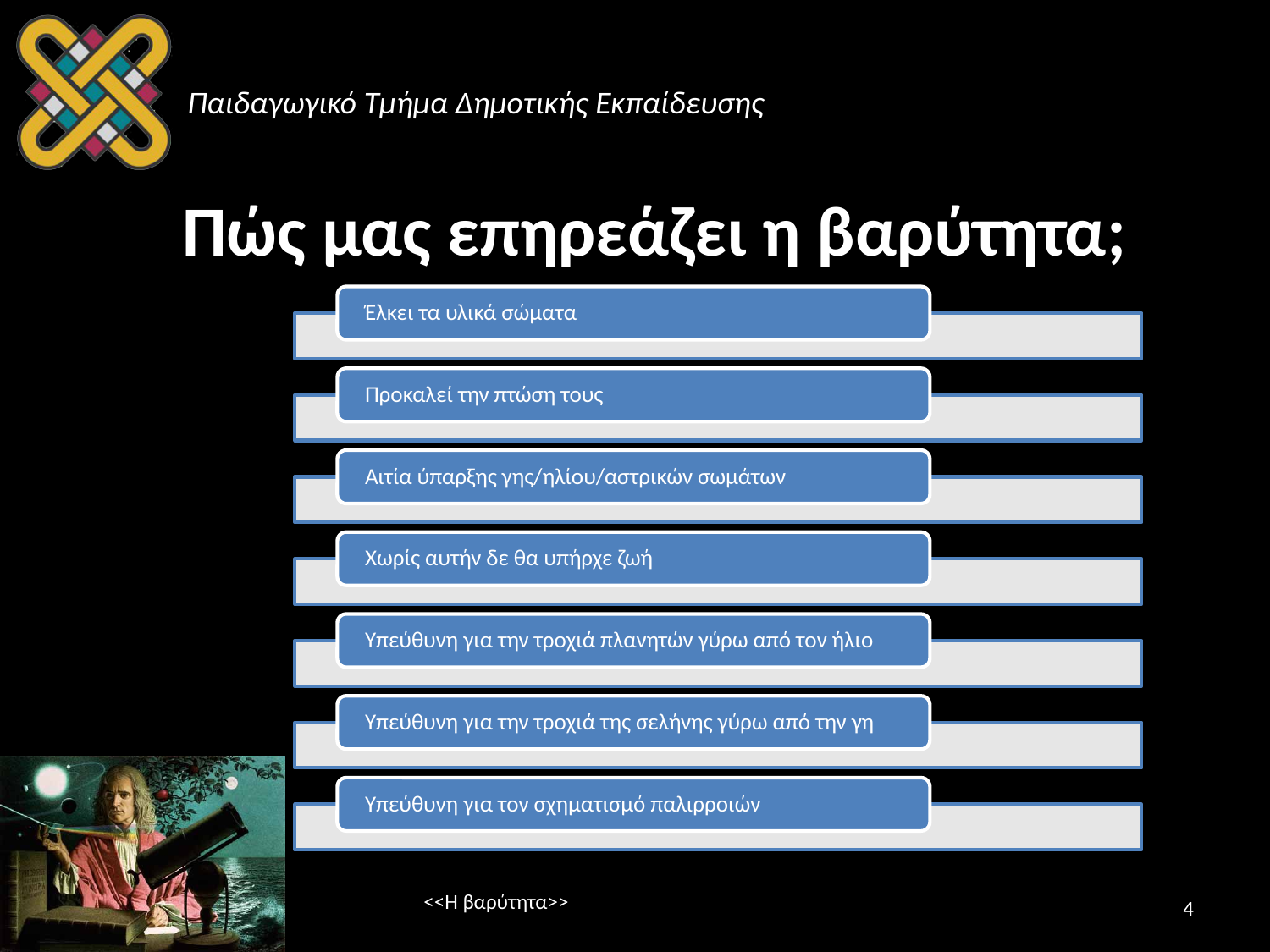

# Πώς μας επηρεάζει η βαρύτητα;
Έλκει τα υλικά σώματα
Προκαλεί την πτώση τους
Αιτία ύπαρξης γης/ηλίου/αστρικών σωμάτων
Χωρίς αυτήν δε θα υπήρχε ζωή
Υπεύθυνη για την τροχιά πλανητών γύρω από τον ήλιο
Υπεύθυνη για την τροχιά της σελήνης γύρω από την γη
Υπεύθυνη για τον σχηματισμό παλιρροιών
.
<<Η βαρύτητα>>
4